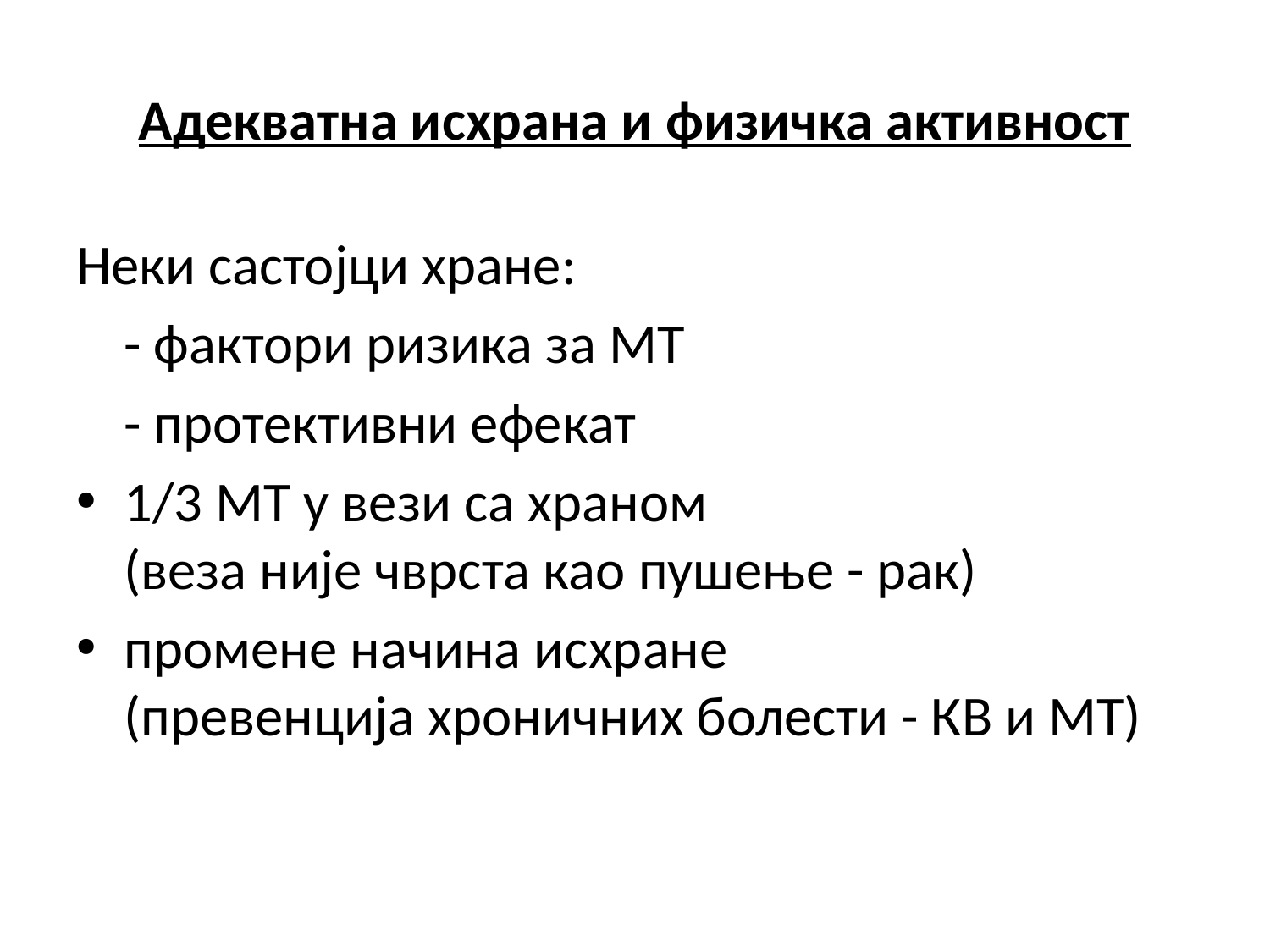

# Адекватна исхрана и физичка активност
Неки састојци хране:
	- фактори ризика за МТ
	- протективни ефекат
1/3 МТ у вези са храном
(веза није чврста као пушење - рак)
промене начина исхране
(превенција хроничних болести - КВ и МТ)